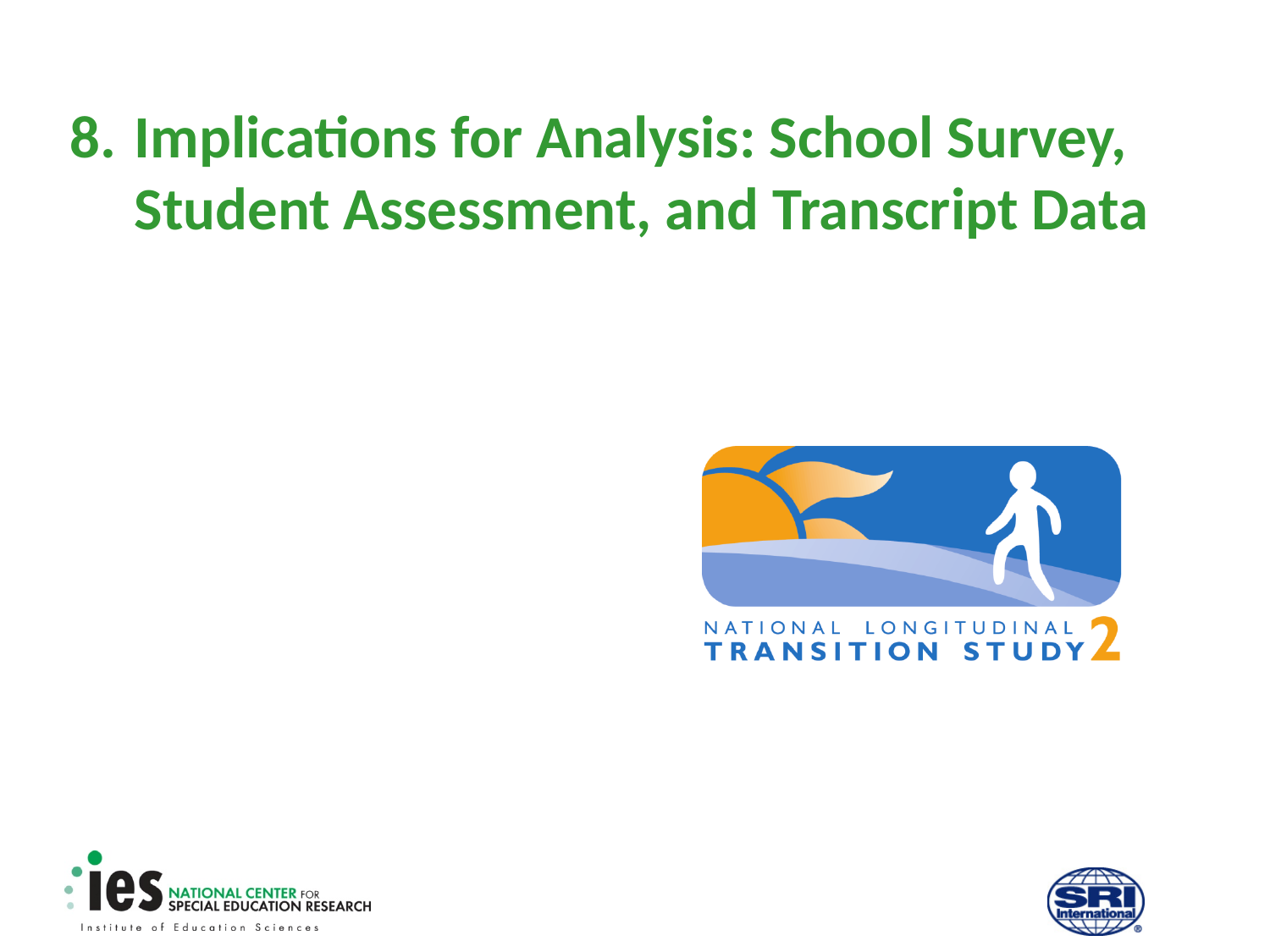

# 8.	Implications for Analysis: School Survey, Student Assessment, and Transcript Data